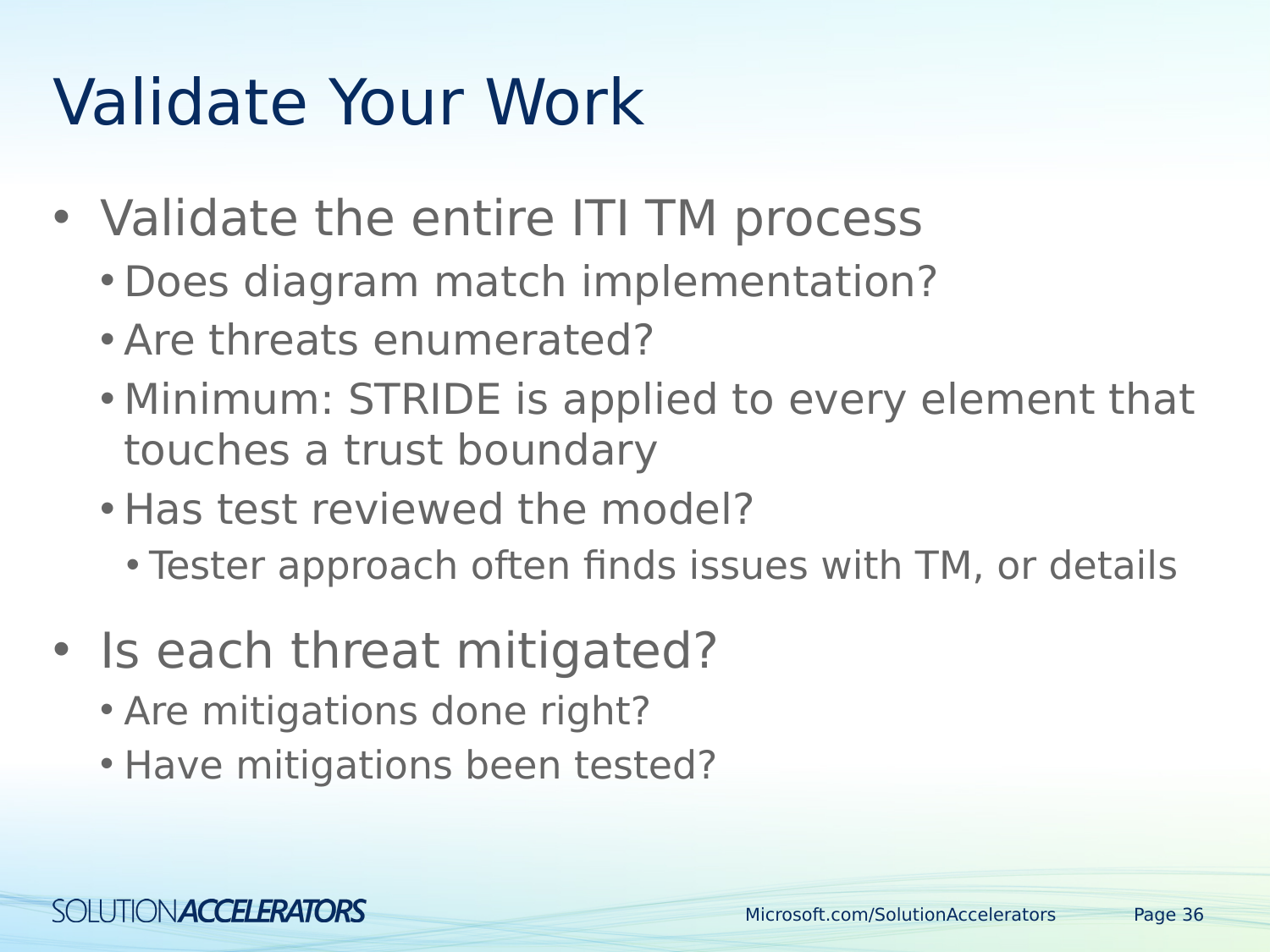

# Validate Your Work
Validate the entire ITI TM process
Does diagram match implementation?
Are threats enumerated?
Minimum: STRIDE is applied to every element that touches a trust boundary
Has test reviewed the model?
Tester approach often finds issues with TM, or details
Is each threat mitigated?
Are mitigations done right?
Have mitigations been tested?

Microsoft.com/SolutionAccelerators
Page 36